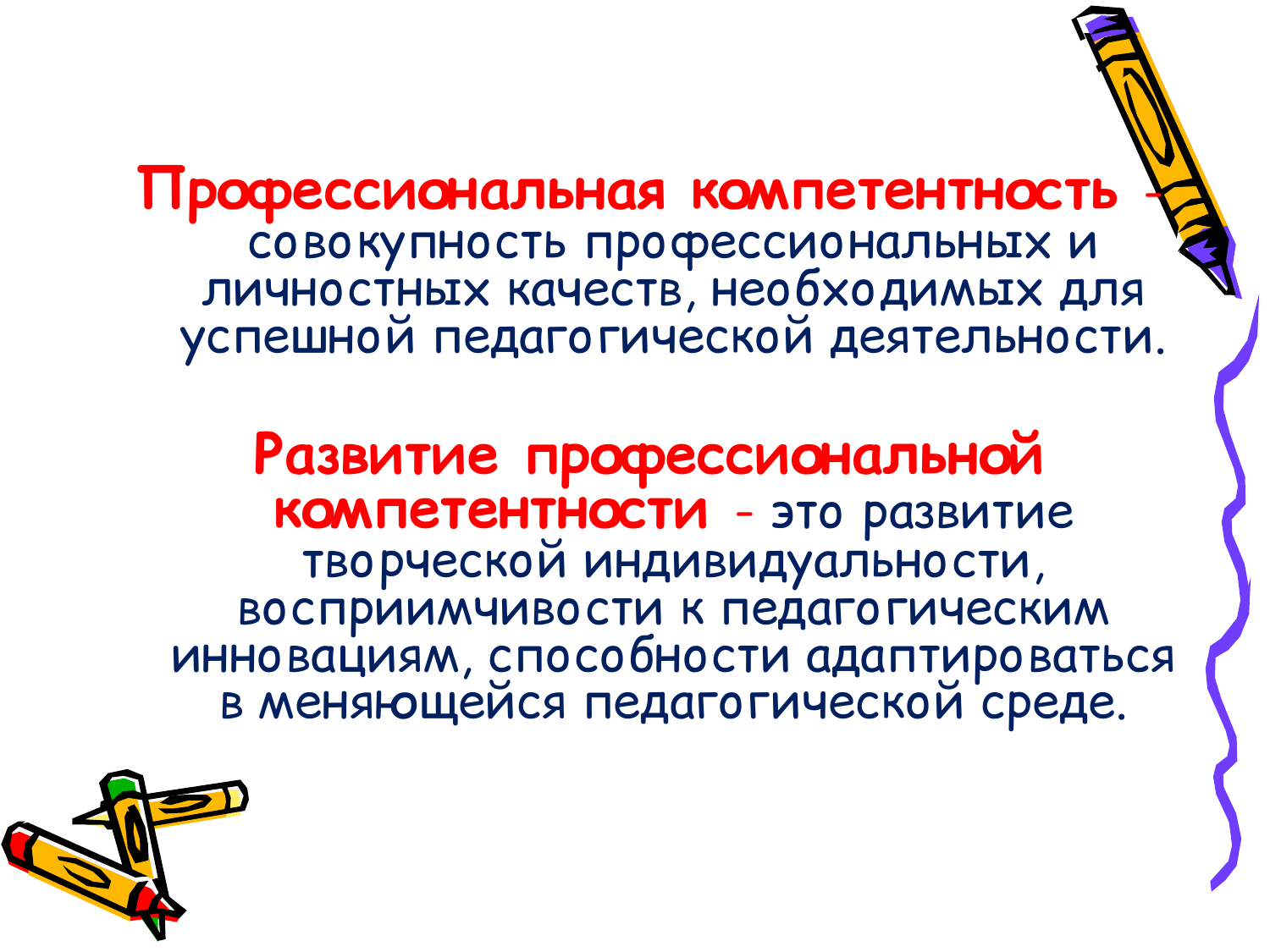

Профессиональная компетентность - совокупность профессиональных и личностных качеств, необходимых для успешной педагогической деятельности.

Развитие профессиональной компетентности - это развитие творческой индивидуальности, восприимчивости к педагогическим инновациям, способности адаптироваться в меняющейся педагогической среде.